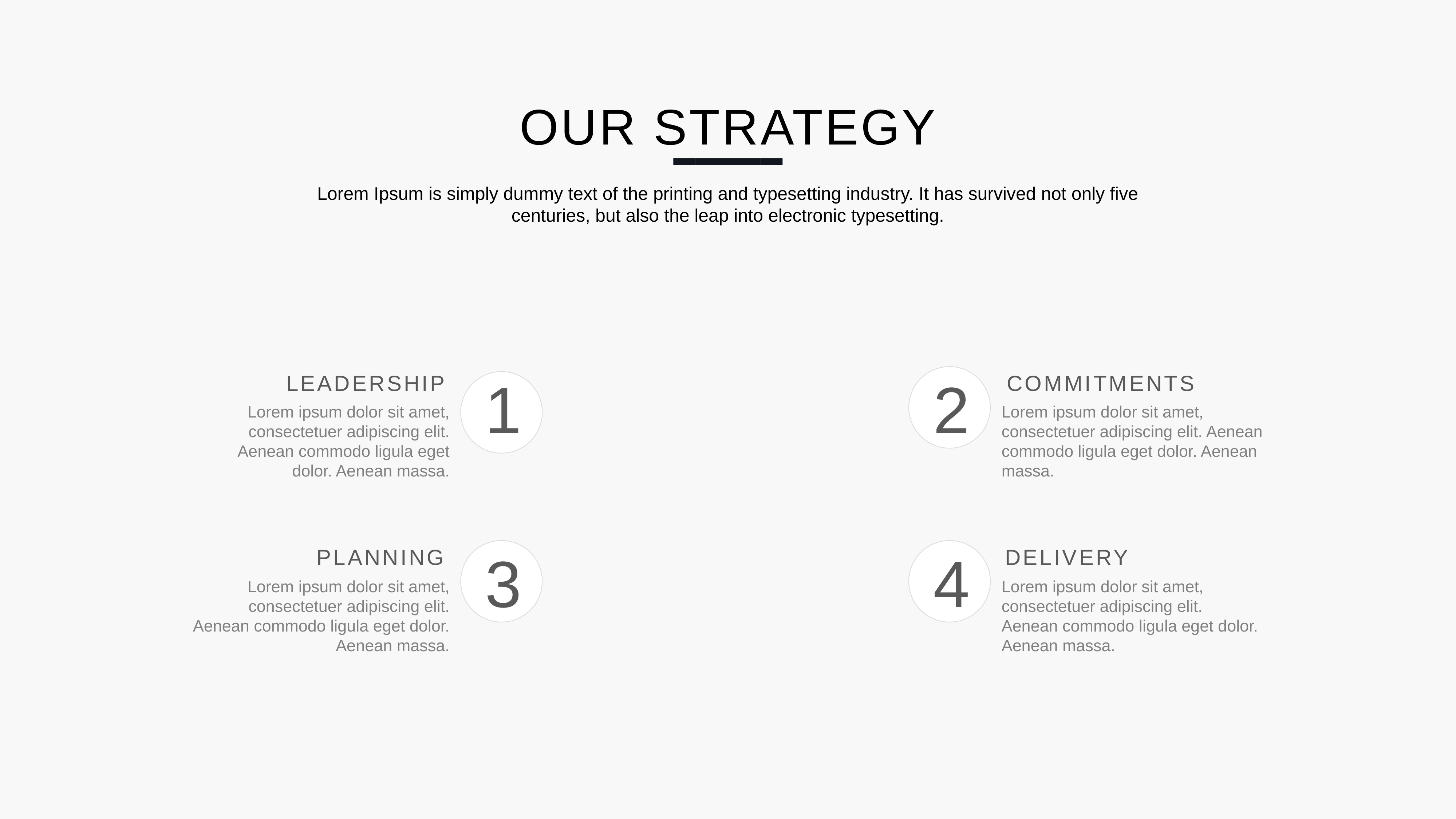

OUR STRATEGY

Lorem Ipsum is simply dummy text of the printing and typesetting industry. It has survived not only five centuries, but also the leap into electronic typesetting.

1
2
LEADERSHIP

COMMITMENTS

Lorem ipsum dolor sit amet, consectetuer adipiscing elit. Aenean commodo ligula eget dolor. Aenean massa.
Lorem ipsum dolor sit amet, consectetuer adipiscing elit. Aenean commodo ligula eget dolor. Aenean massa.
3
4
PLANNING

DELIVERY
Lorem ipsum dolor sit amet, consectetuer adipiscing elit. Aenean commodo ligula eget dolor. Aenean massa.
Lorem ipsum dolor sit amet, consectetuer adipiscing elit. Aenean commodo ligula eget dolor. Aenean massa.